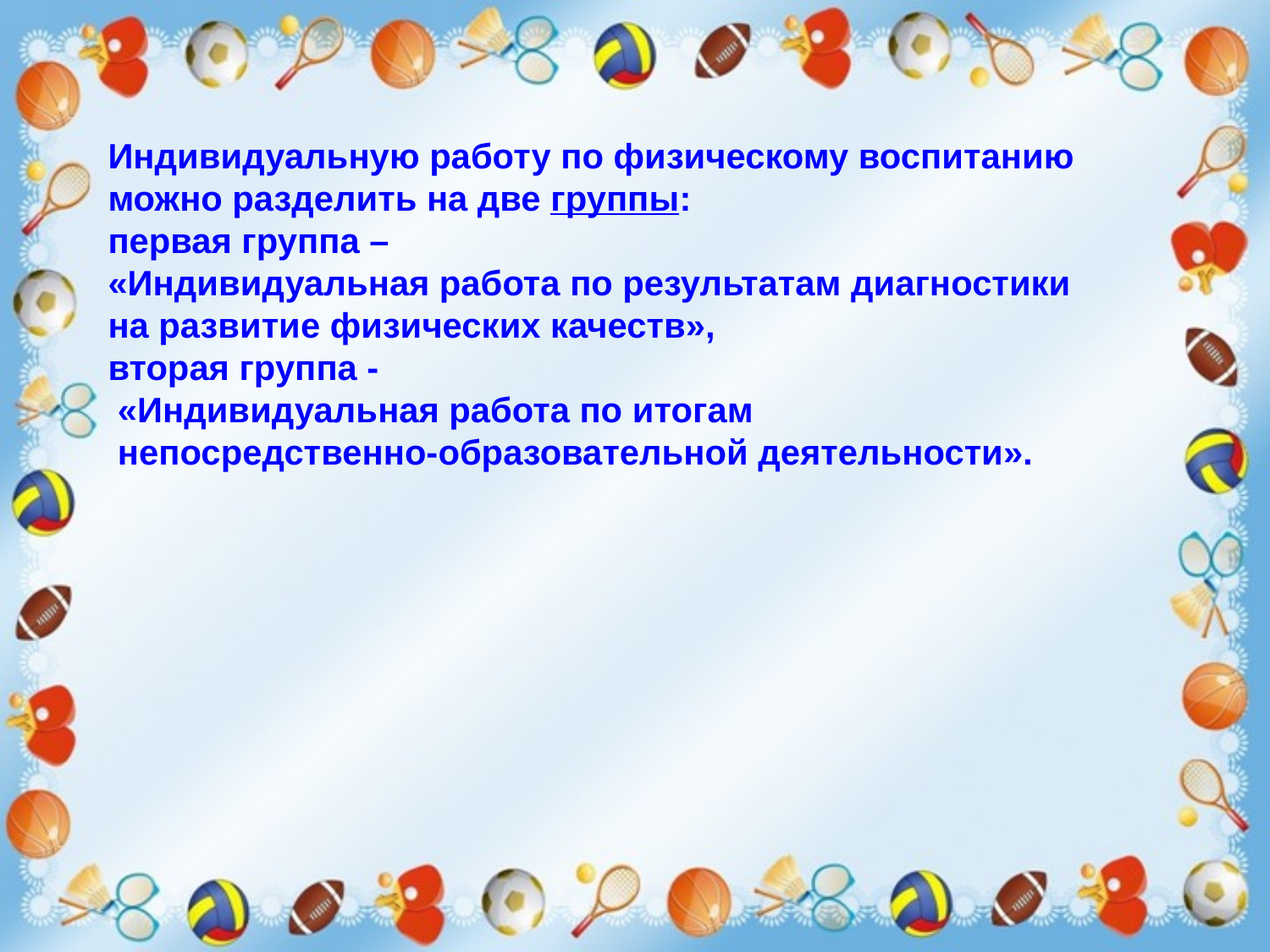

Индивидуальную работу по физическому воспитанию
можно разделить на две группы:
первая группа –
«Индивидуальная работа по результатам диагностики
на развитие физических качеств»,
вторая группа -
 «Индивидуальная работа по итогам
 непосредственно-образовательной деятельности».